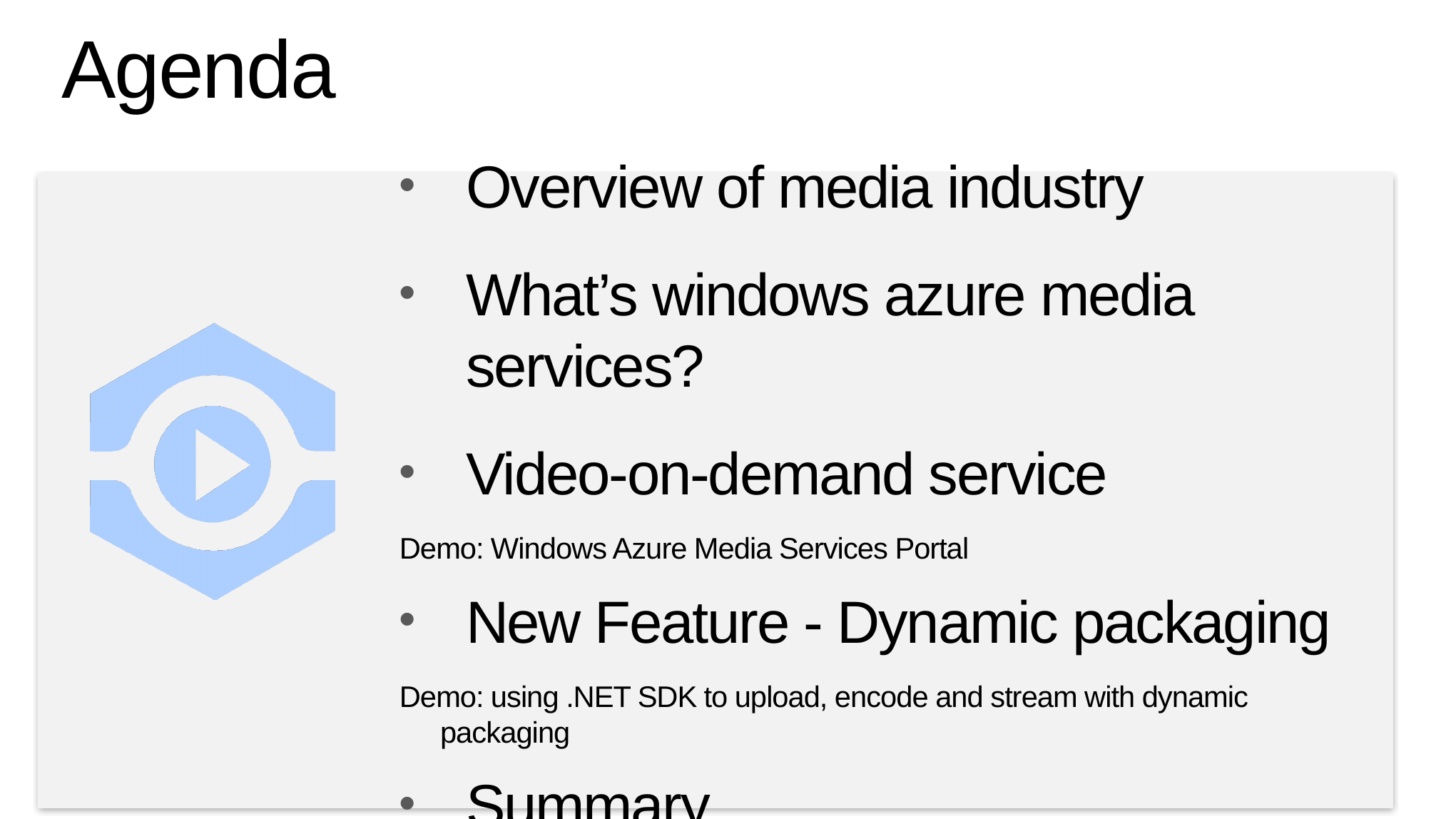

# Agenda
Overview of media industry
What’s windows azure media services?
Video-on-demand service
Demo: Windows Azure Media Services Portal
New Feature - Dynamic packaging
Demo: using .NET SDK to upload, encode and stream with dynamic packaging
Summary